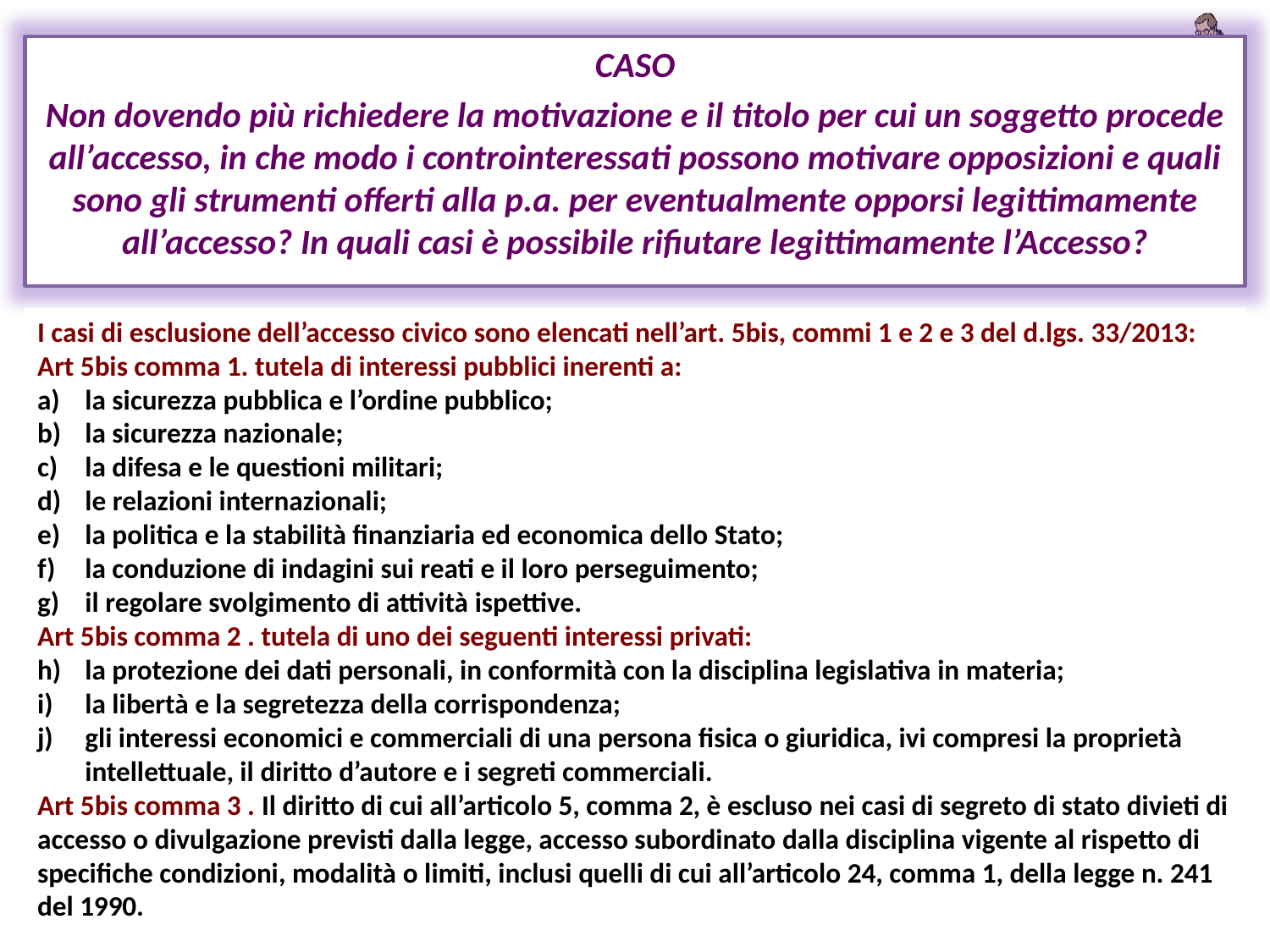

CASO
Non dovendo più richiedere la motivazione e il titolo per cui un soggetto procede all’accesso, in che modo i controinteressati possono motivare opposizioni e quali sono gli strumenti offerti alla p.a. per eventualmente opporsi legittimamente all’accesso? In quali casi è possibile rifiutare legittimamente l’Accesso?
I casi di esclusione dell’accesso civico sono elencati nell’art. 5bis, commi 1 e 2 e 3 del d.lgs. 33/2013:
Art 5bis comma 1. tutela di interessi pubblici inerenti a:
la sicurezza pubblica e l’ordine pubblico;
la sicurezza nazionale;
la difesa e le questioni militari;
le relazioni internazionali;
la politica e la stabilità finanziaria ed economica dello Stato;
la conduzione di indagini sui reati e il loro perseguimento;
il regolare svolgimento di attività ispettive.
Art 5bis comma 2 . tutela di uno dei seguenti interessi privati:
la protezione dei dati personali, in conformità con la disciplina legislativa in materia;
la libertà e la segretezza della corrispondenza;
gli interessi economici e commerciali di una persona fisica o giuridica, ivi compresi la proprietà intellettuale, il diritto d’autore e i segreti commerciali.
Art 5bis comma 3 . Il diritto di cui all’articolo 5, comma 2, è escluso nei casi di segreto di stato divieti di accesso o divulgazione previsti dalla legge, accesso subordinato dalla disciplina vigente al rispetto di specifiche condizioni, modalità o limiti, inclusi quelli di cui all’articolo 24, comma 1, della legge n. 241 del 1990.